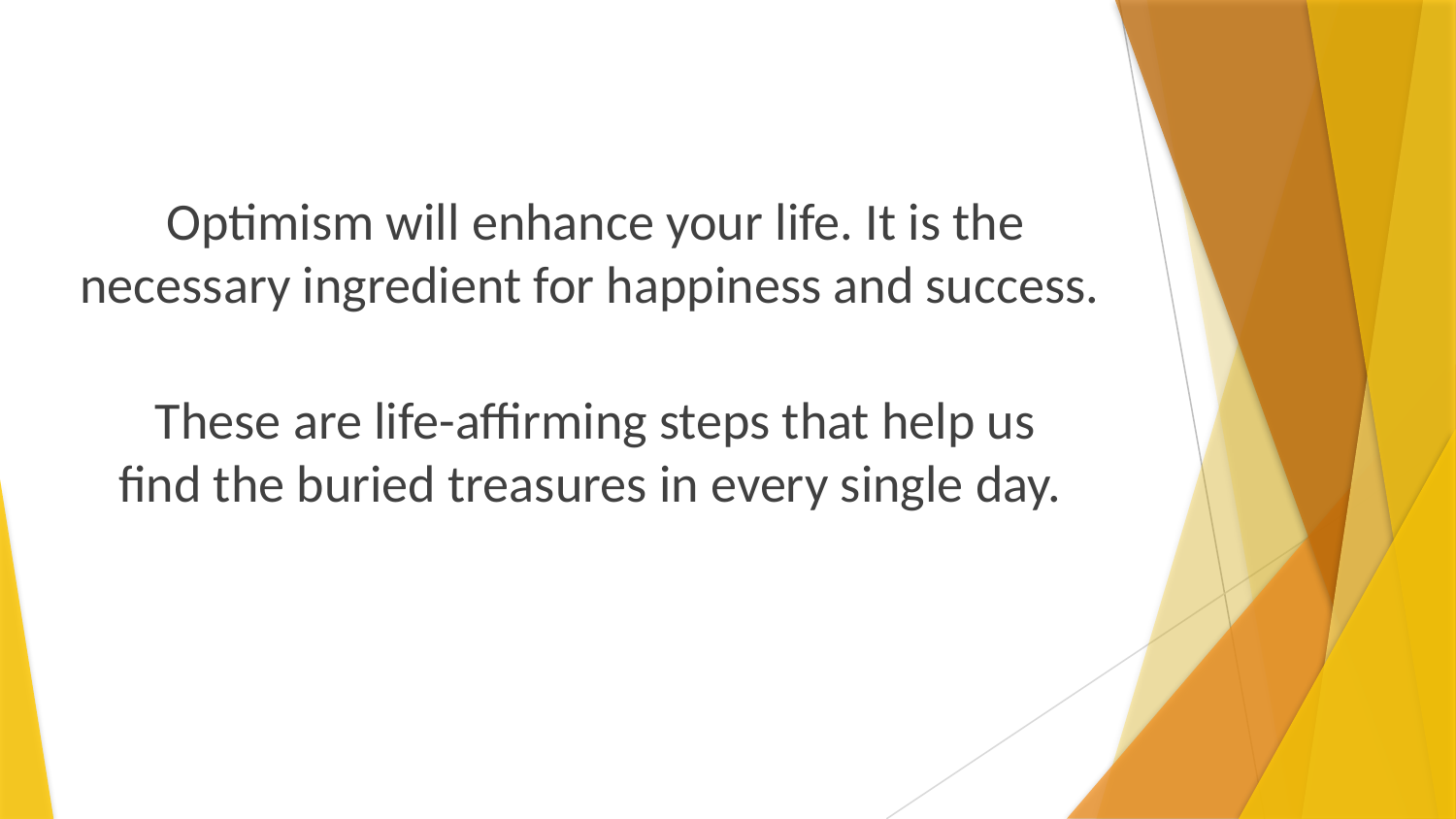

Optimism will enhance your life. It is the necessary ingredient for happiness and success.
These are life-affirming steps that help us
find the buried treasures in every single day.